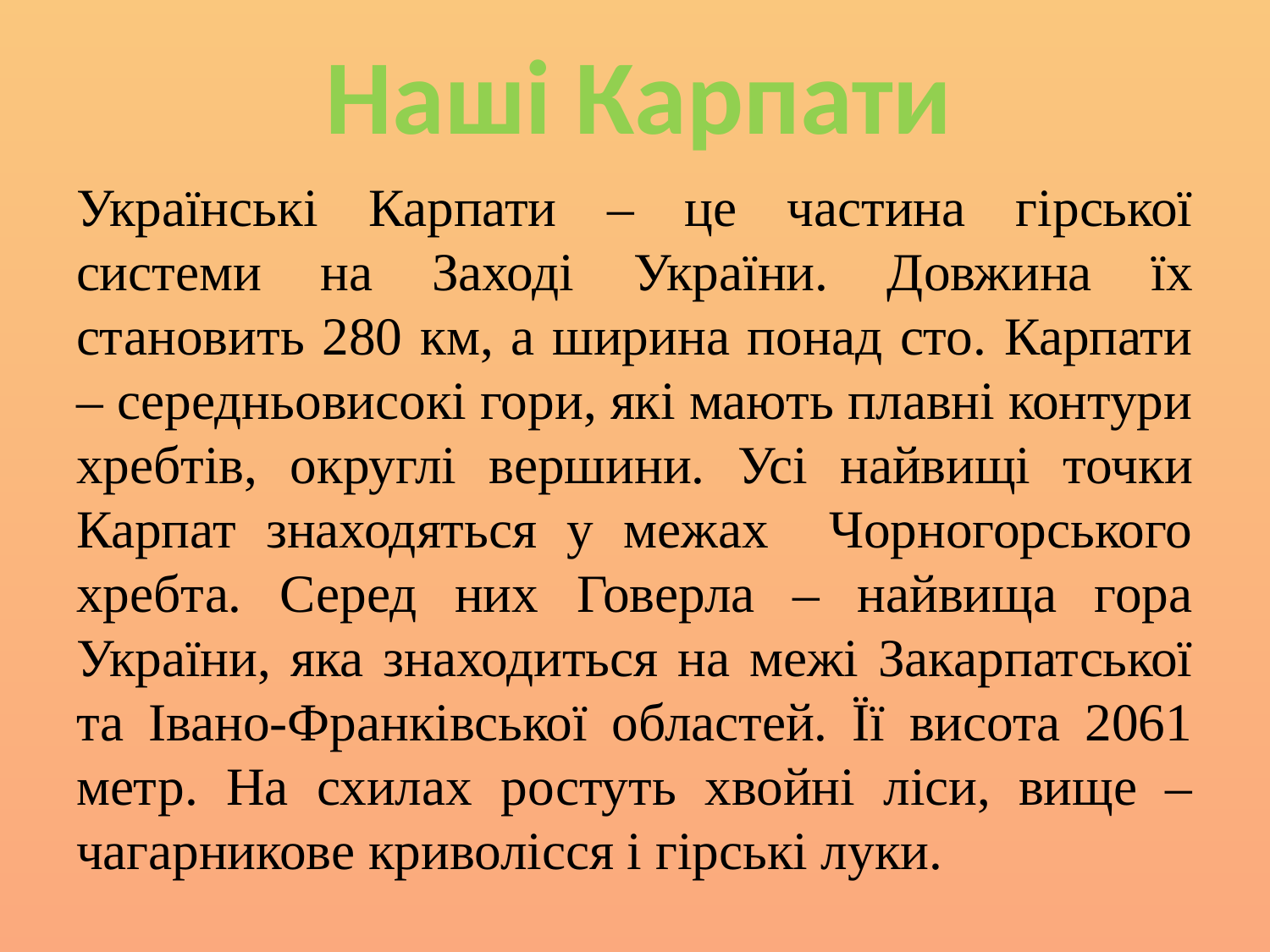

# Наші Карпати
Українські Карпати – це частина гірської системи на Заході України. Довжина їх становить 280 км, а ширина понад сто. Карпати – середньовисокі гори, які мають плавні контури хребтів, округлі вершини. Усі найвищі точки Карпат знаходяться у межах  Чорногорського хребта. Серед них Говерла – найвища гора України, яка знаходиться на межі Закарпатської та Івано-Франківської областей. Її висота 2061 метр. На схилах ростуть хвойні ліси, вище – чагарникове криволісся і гірські луки.